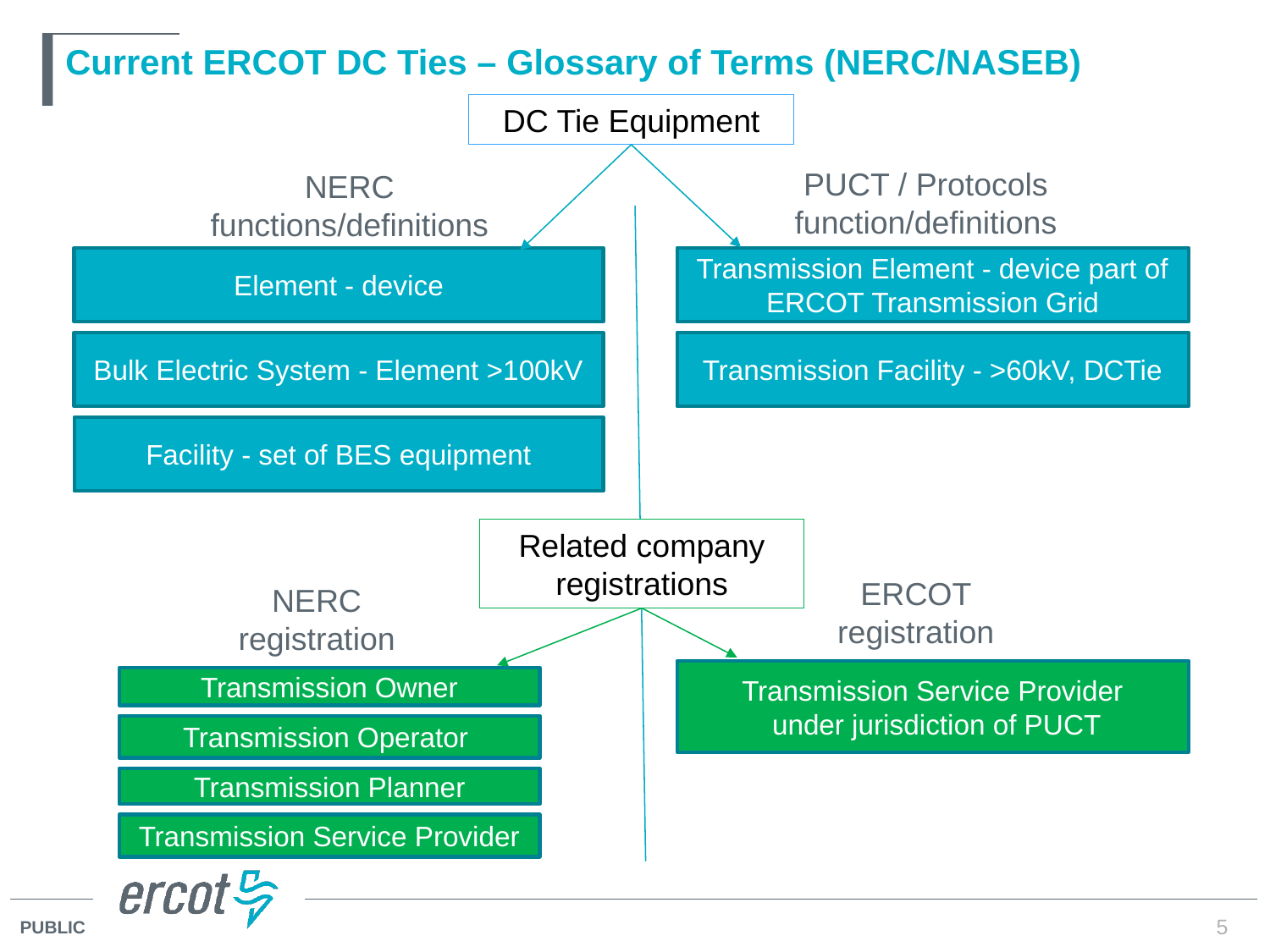

# Current ERCOT DC Ties – Glossary of Terms (NERC/NASEB)
DC Tie Equipment
PUCT / Protocols function/definitions
NERC functions/definitions
Element - device
Transmission Element - device part of ERCOT Transmission Grid
Bulk Electric System - Element >100kV
Transmission Facility - >60kV, DCTie
Facility - set of BES equipment
Related company registrations
ERCOT registration
NERC registration
Transmission Service Provider
 under jurisdiction of PUCT
Transmission Owner
Transmission Operator
Transmission Planner
Transmission Service Provider
5